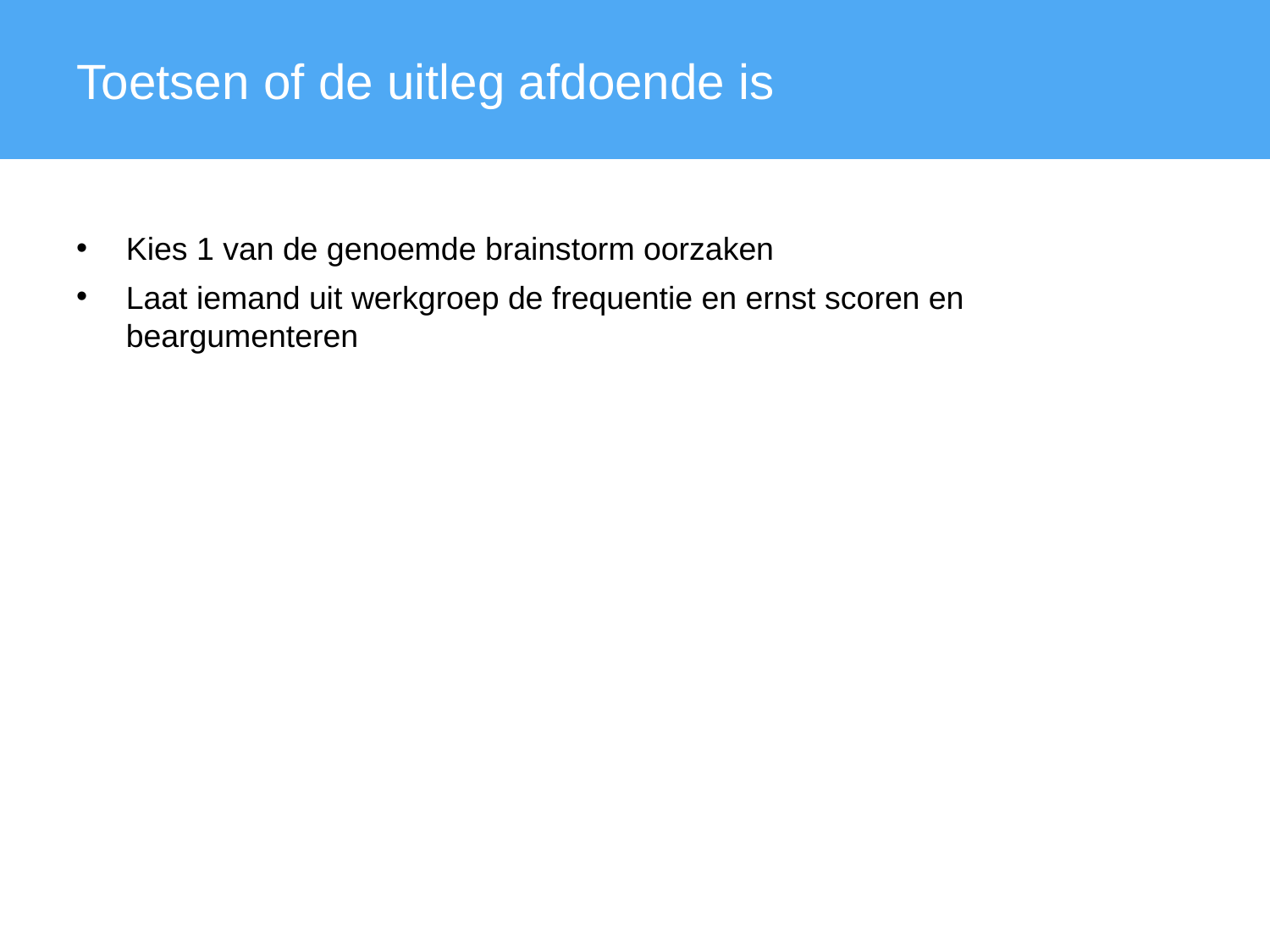

Toetsen of de uitleg afdoende is
Kies 1 van de genoemde brainstorm oorzaken
Laat iemand uit werkgroep de frequentie en ernst scoren en beargumenteren